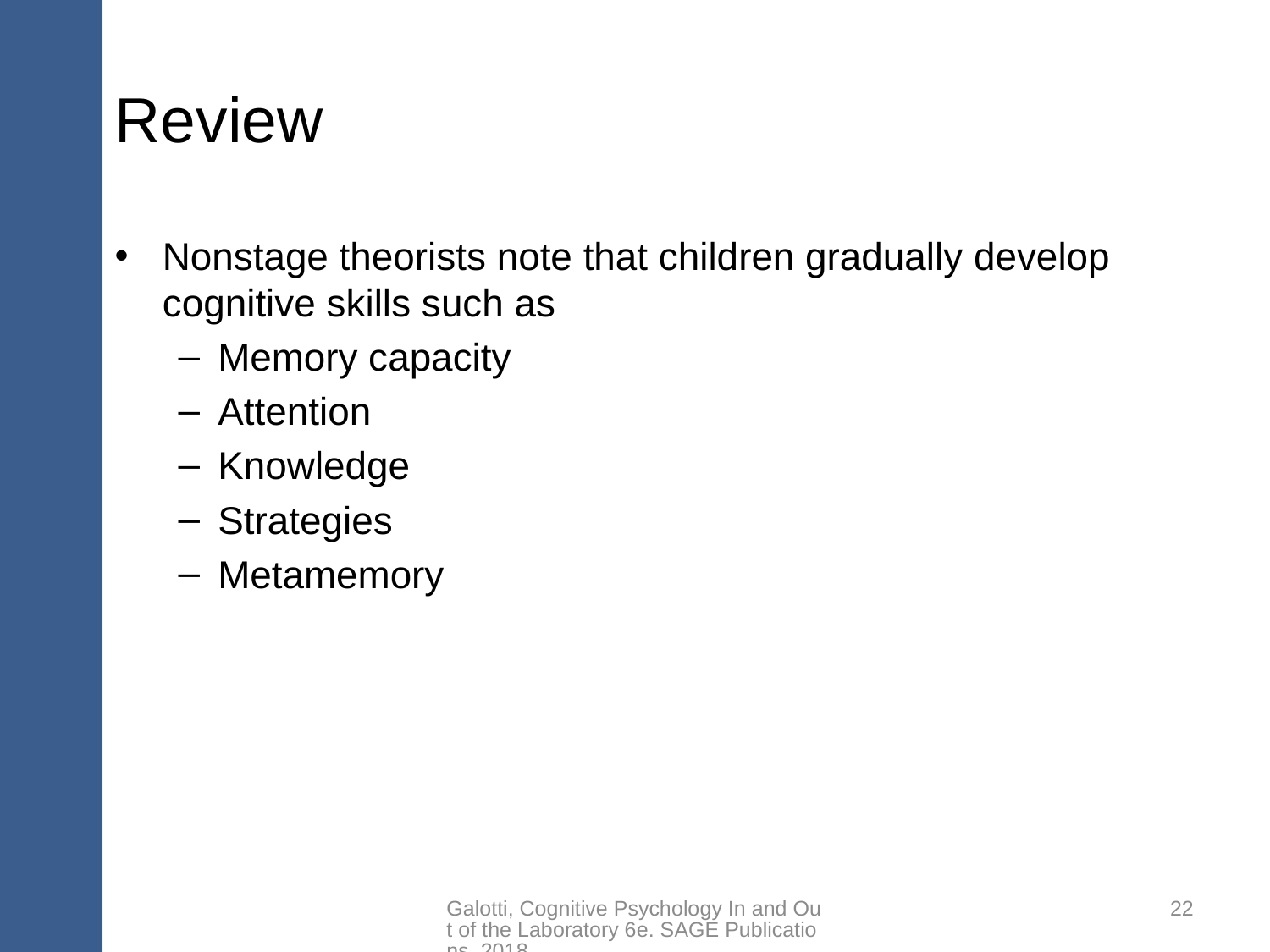

# Review
Nonstage theorists note that children gradually develop cognitive skills such as
Memory capacity
Attention
Knowledge
Strategies
Metamemory
Galotti, Cognitive Psychology In and Out of the Laboratory 6e. SAGE Publications, 2018.
22